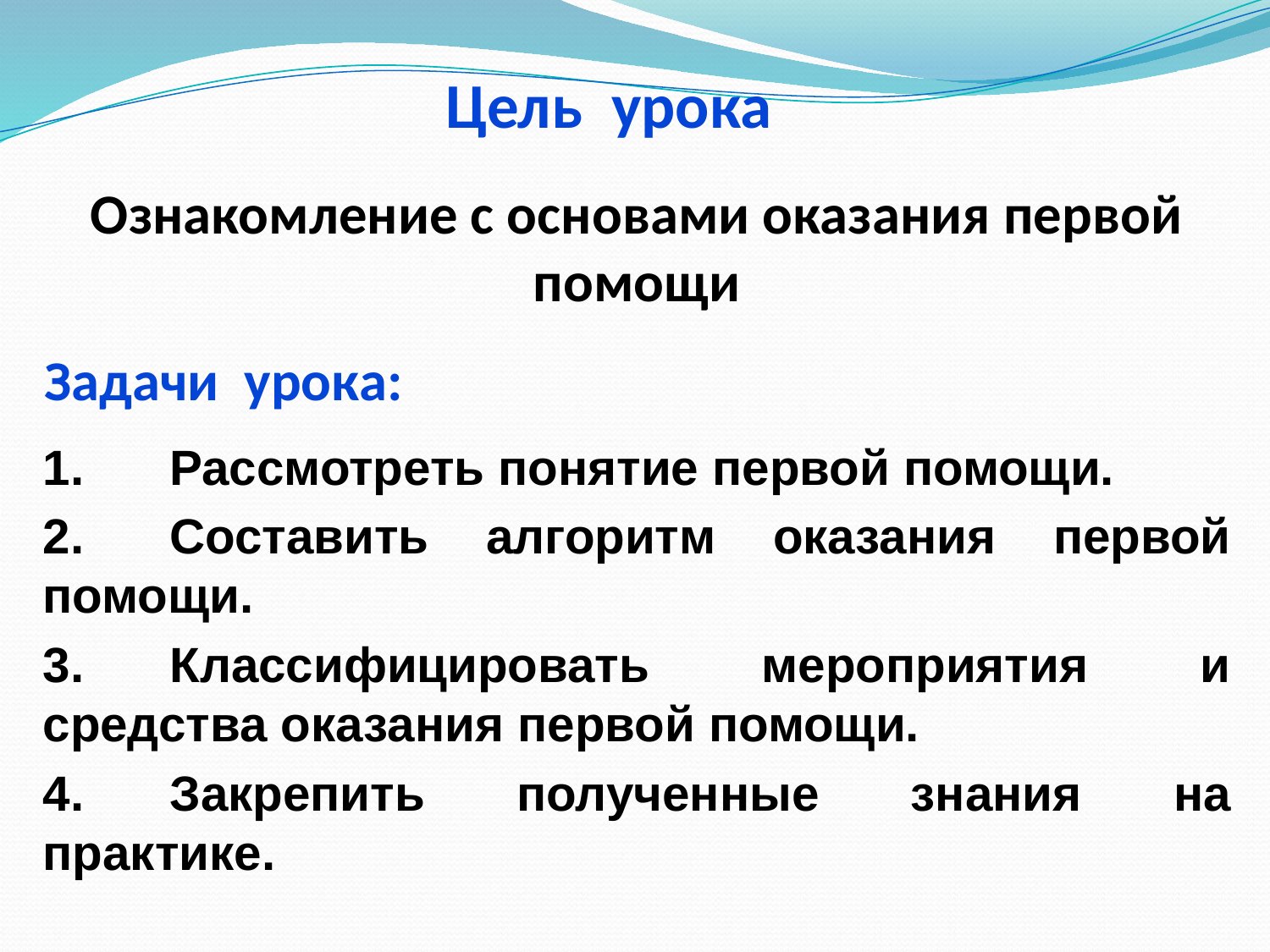

Цель  урока
# Ознакомление с основами оказания первой помощи
Задачи  урока:
1.	Рассмотреть понятие первой помощи.
2.	Составить алгоритм оказания первой помощи.
3.	Классифицировать мероприятия и средства оказания первой помощи.
4.	Закрепить полученные знания на практике.